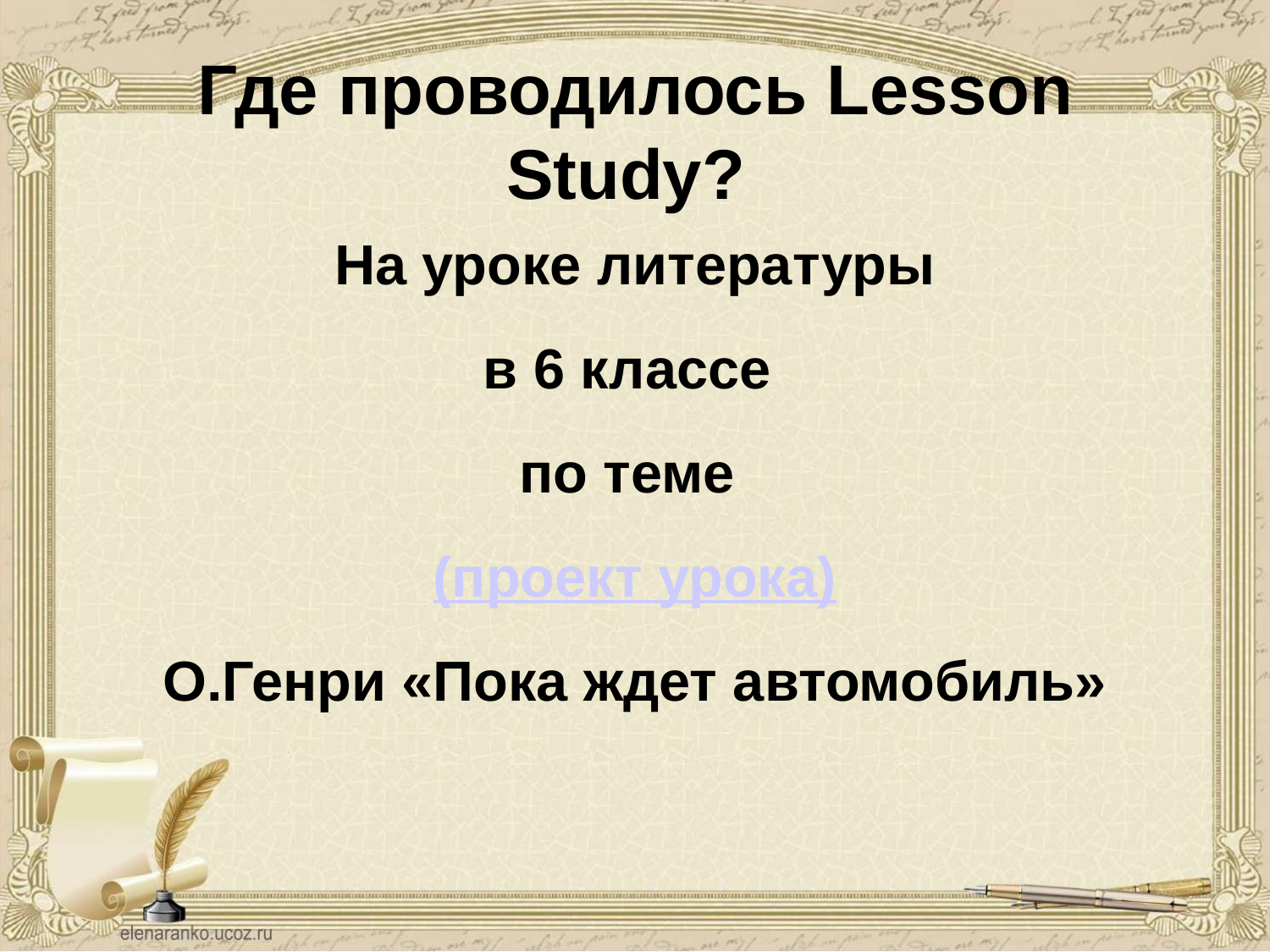

# Где проводилось Lesson Study?
На уроке литературы
в 6 классе
по теме
(проект урока)
О.Генри «Пока ждет автомобиль»